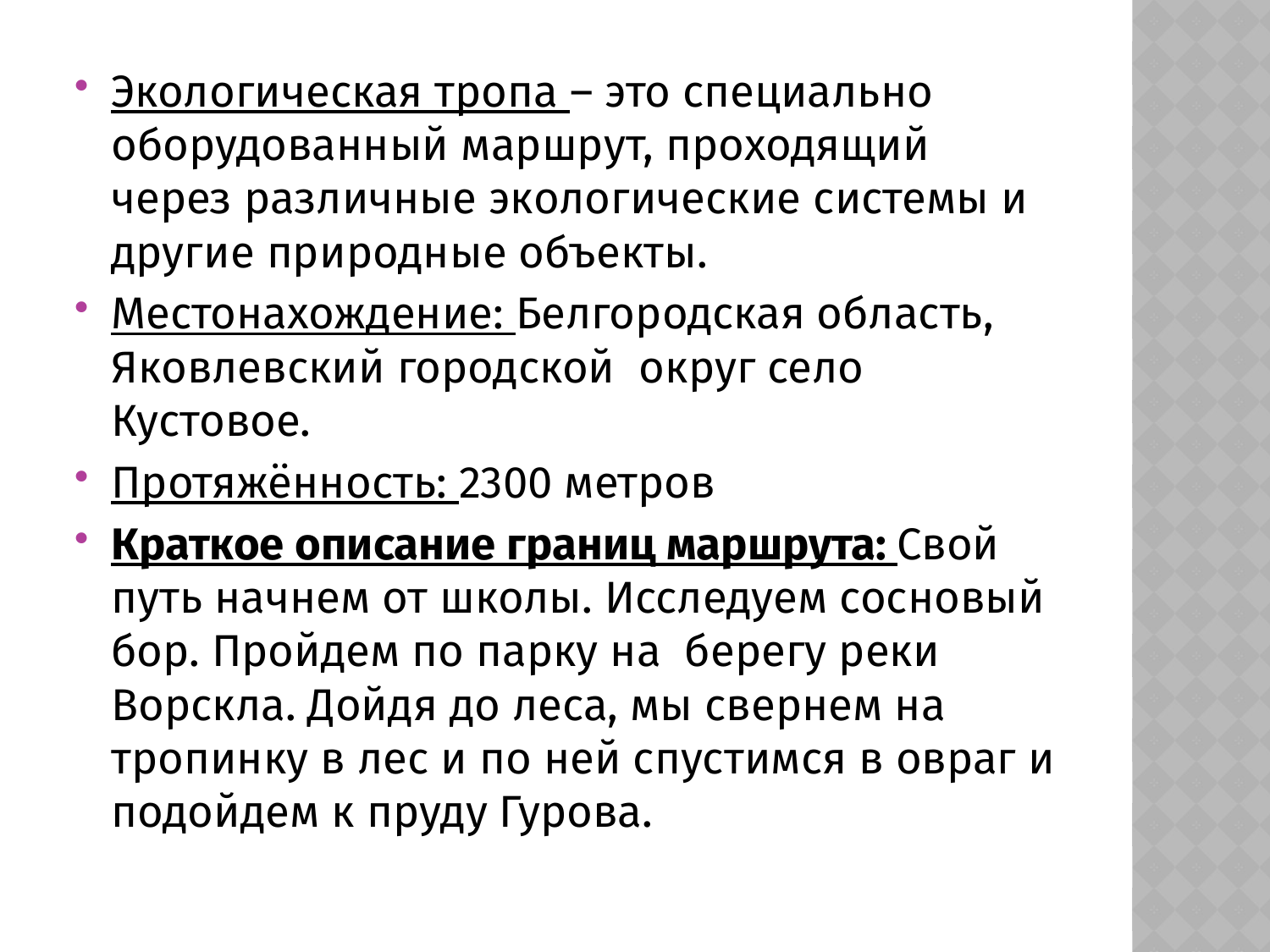

#
Экологическая тропа – это специально оборудованный маршрут, проходящий через различные экологические системы и другие природные объекты.
Местонахождение: Белгородская область, Яковлевский городской  округ село Кустовое.
Протяжённость: 2300 метров
Краткое описание границ маршрута: Свой путь начнем от школы. Исследуем сосновый бор. Пройдем по парку на  берегу реки Ворскла. Дойдя до леса, мы свернем на тропинку в лес и по ней спустимся в овраг и подойдем к пруду Гурова.